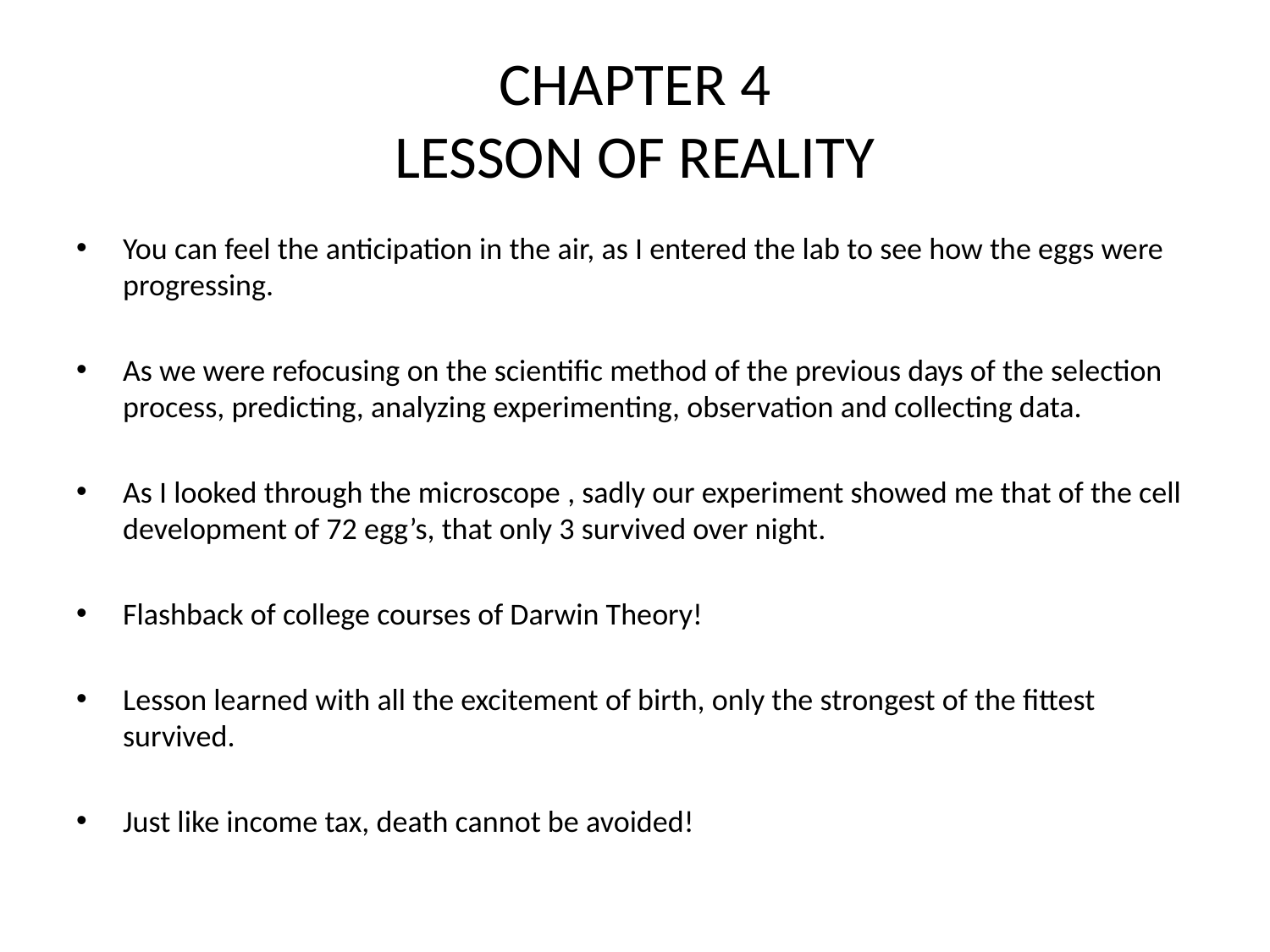

# CHAPTER 4 LESSON OF REALITY
You can feel the anticipation in the air, as I entered the lab to see how the eggs were progressing.

As we were refocusing on the scientific method of the previous days of the selection process, predicting, analyzing experimenting, observation and collecting data.

As I looked through the microscope , sadly our experiment showed me that of the cell development of 72 egg’s, that only 3 survived over night.

Flashback of college courses of Darwin Theory!

Lesson learned with all the excitement of birth, only the strongest of the fittest survived.

Just like income tax, death cannot be avoided!